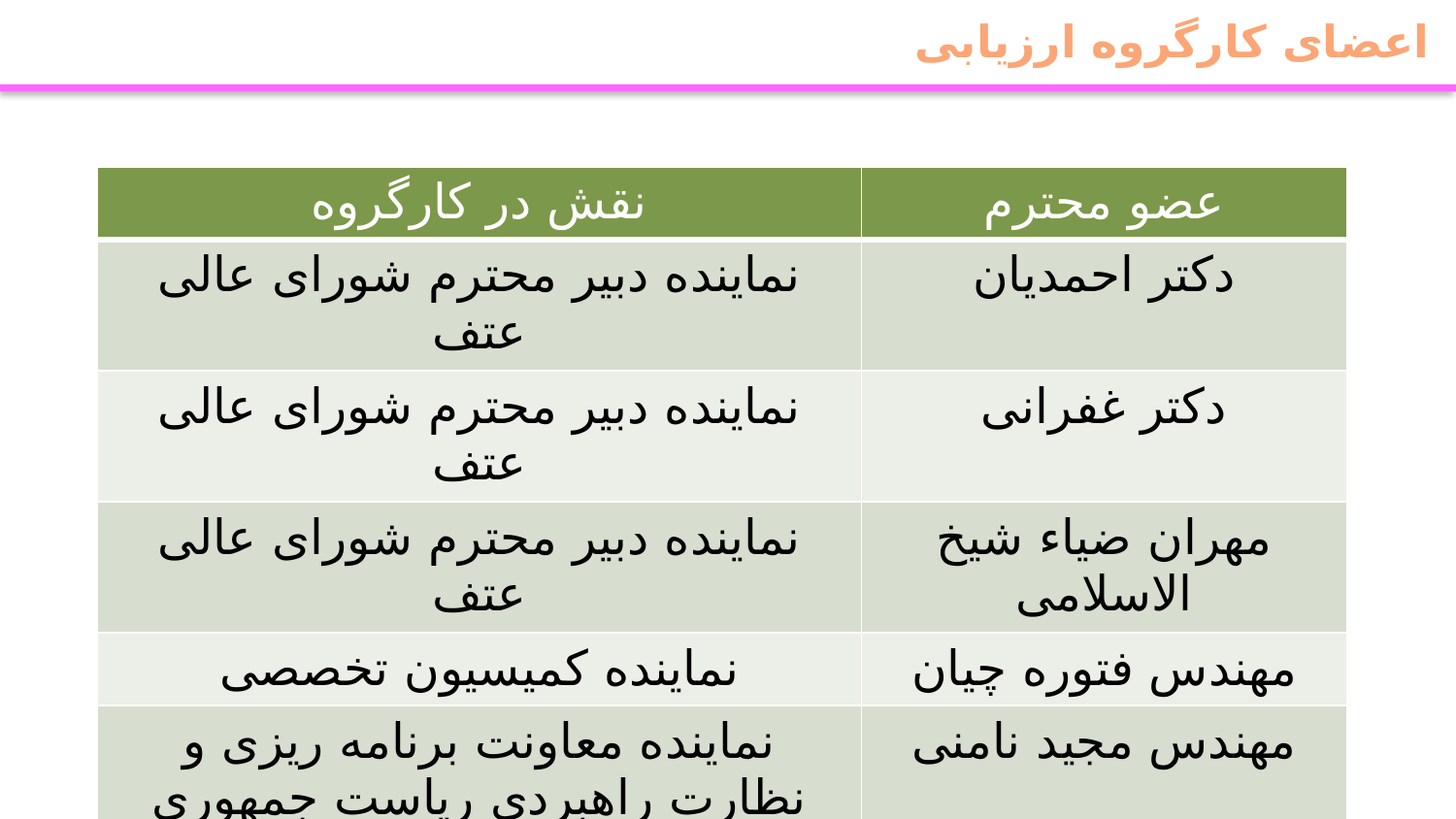

اعضای کارگروه ارزیابی

| نقش در کارگروه | عضو محترم |
| --- | --- |
| نماینده دبیر محترم شورای عالی عتف | دکتر احمدیان |
| نماینده دبیر محترم شورای عالی عتف | دکتر غفرانی |
| نماینده دبیر محترم شورای عالی عتف | مهران ضیاء شیخ الاسلامی |
| نماینده کمیسیون تخصصی | مهندس فتوره چیان |
| نماینده معاونت برنامه ریزی و نظارت راهبردی ریاست جمهوری | مهندس مجید نامنی |
| نماینده دستگاه سفارش دهنده | دکتر خلفی |